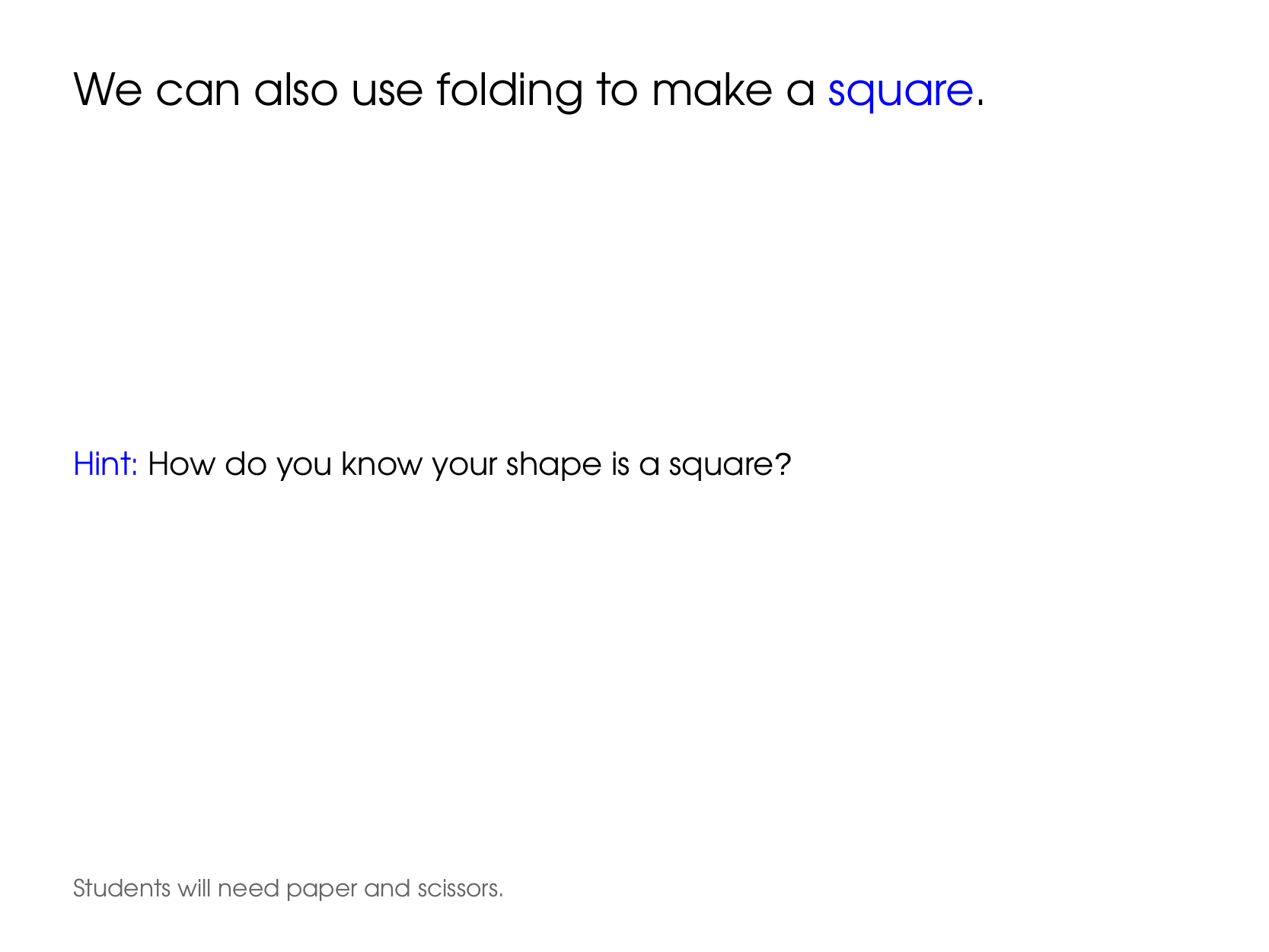

We can also use folding to make a square.
Hint: How do you know your shape is a square?
Students will need paper and scissors.